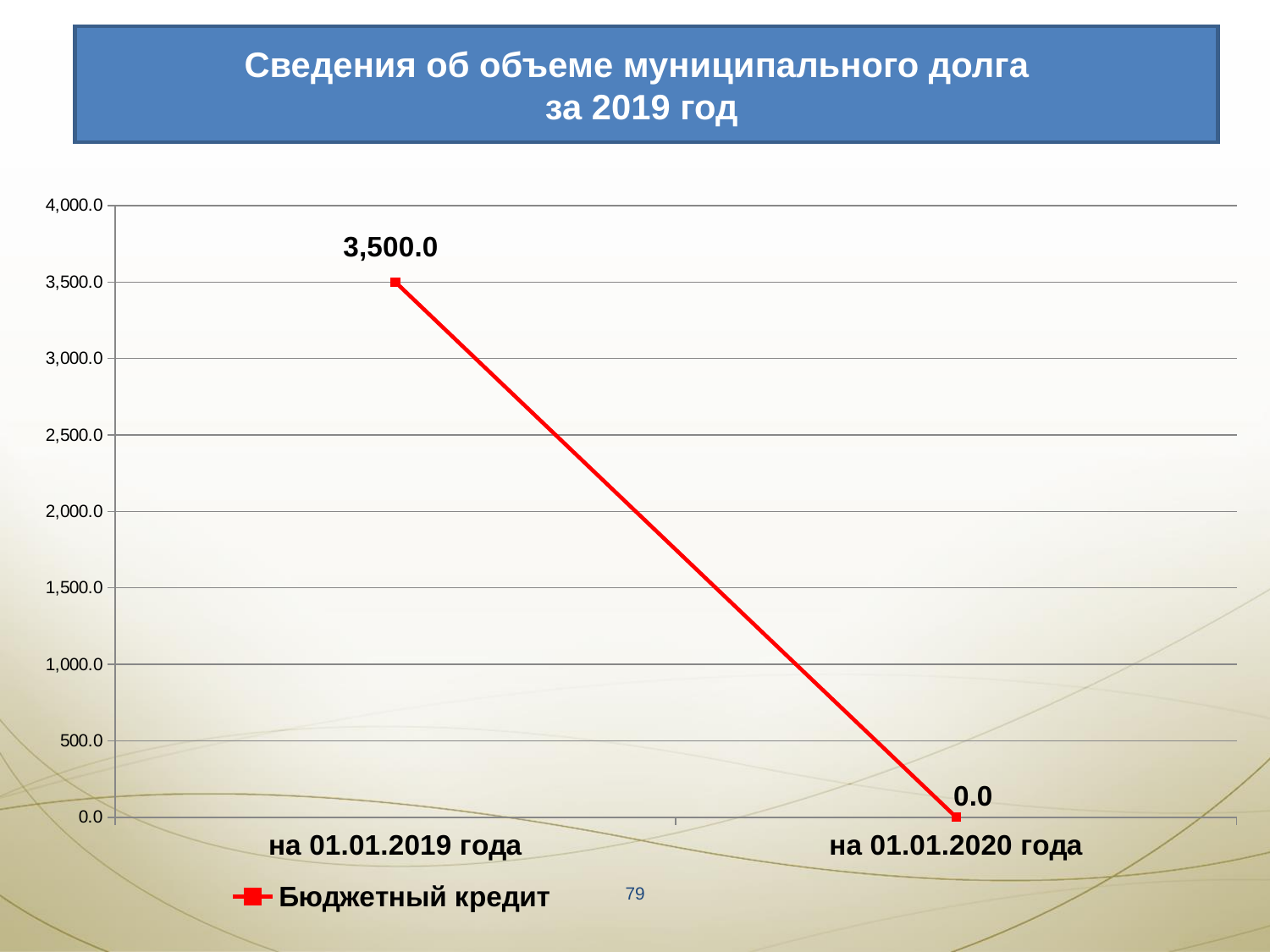

Сведения об объеме муниципального долга
за 2019 год

### Chart

| Category | Бюджетный кредит  |
|---|---|
| на 01.01.2019 года | 3500.0 |
| на 01.01.2020 года | 0.0 |
79